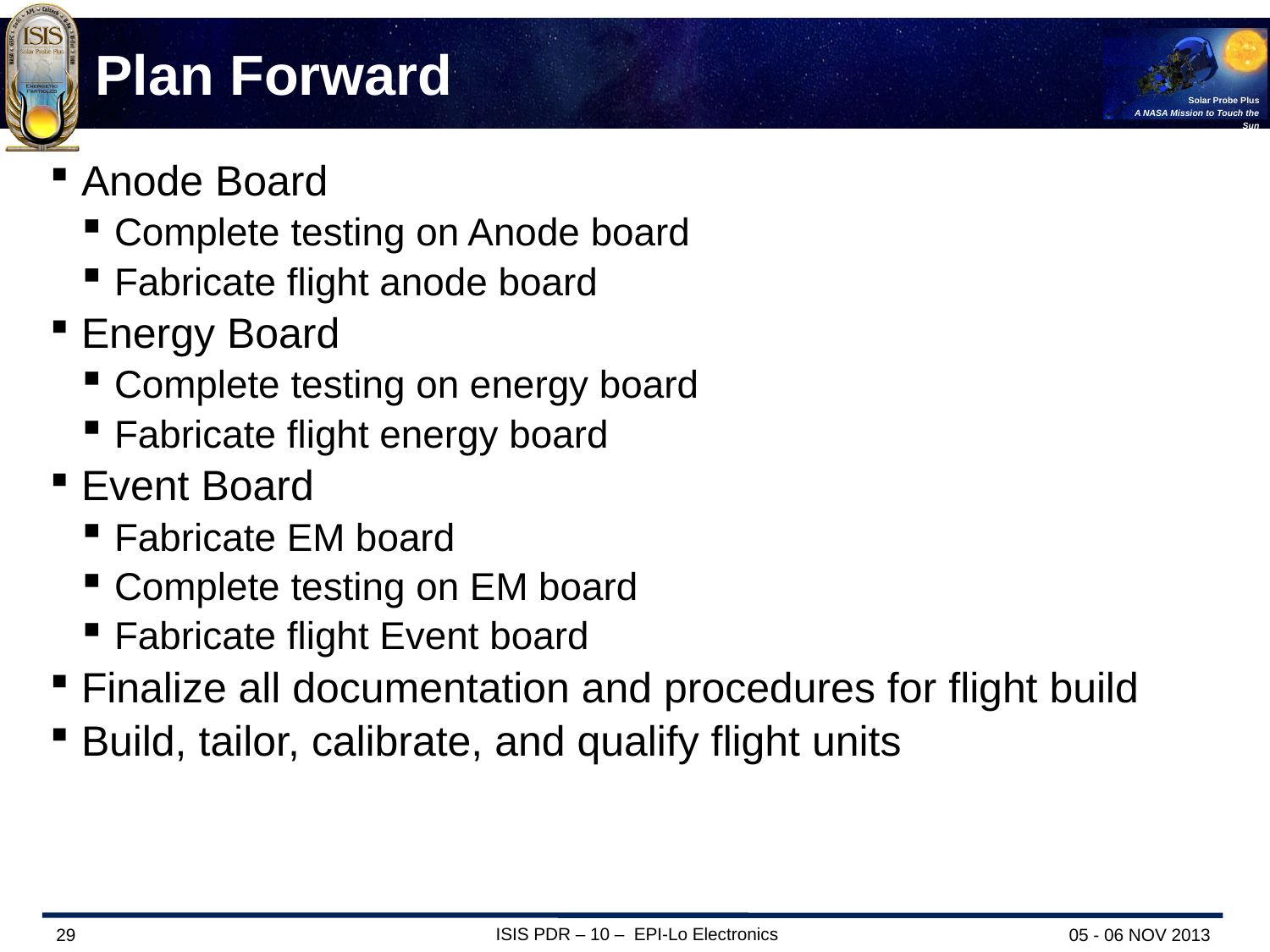

# Plan Forward
Anode Board
Complete testing on Anode board
Fabricate flight anode board
Energy Board
Complete testing on energy board
Fabricate flight energy board
Event Board
Fabricate EM board
Complete testing on EM board
Fabricate flight Event board
Finalize all documentation and procedures for flight build
Build, tailor, calibrate, and qualify flight units